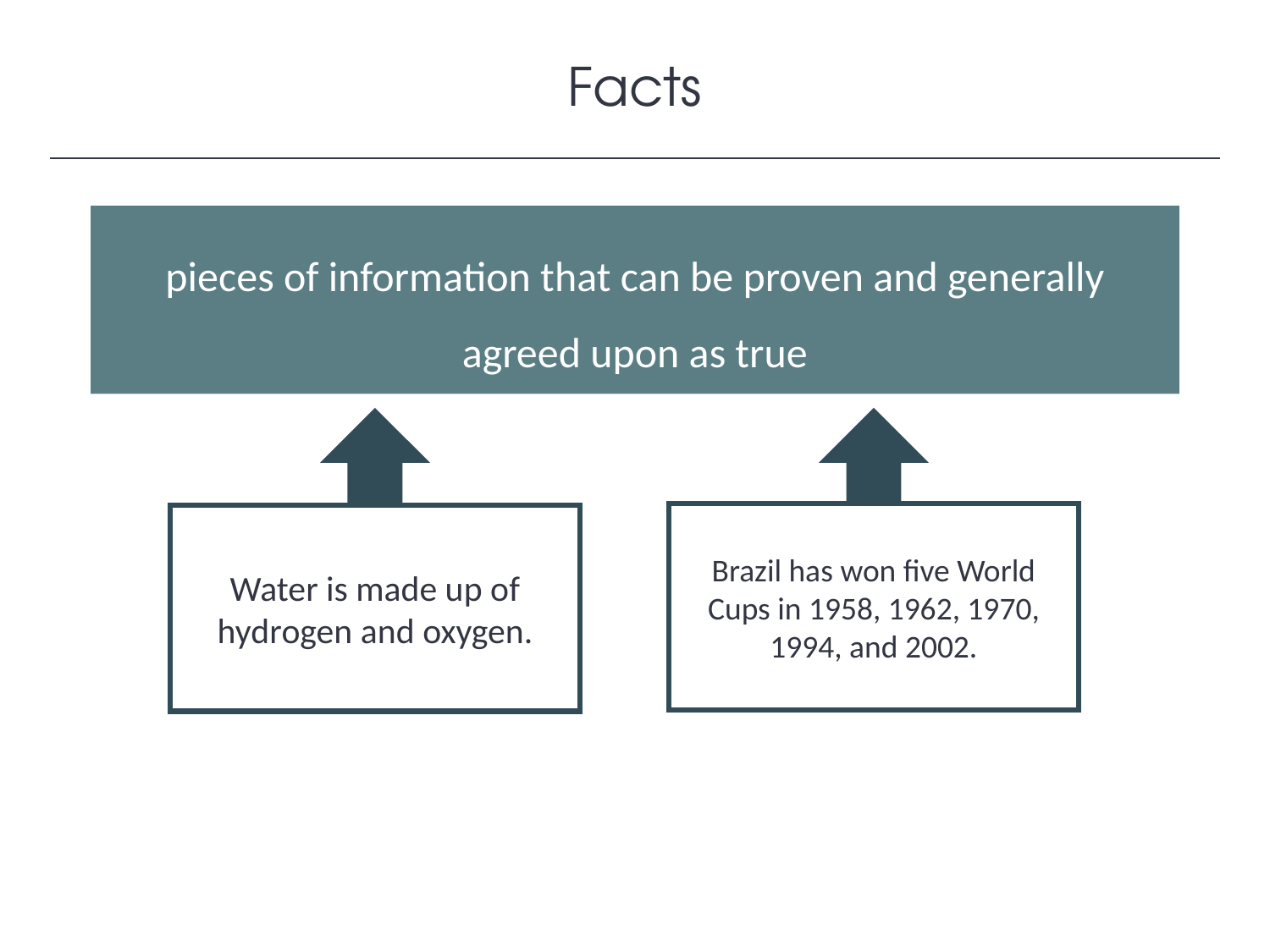

Facts
HAWKES LEARNING
pieces of information that can be proven and generally agreed upon as true

Brazil has won five World Cups in 1958, 1962, 1970, 1994, and 2002.
Water is made up of hydrogen and oxygen.